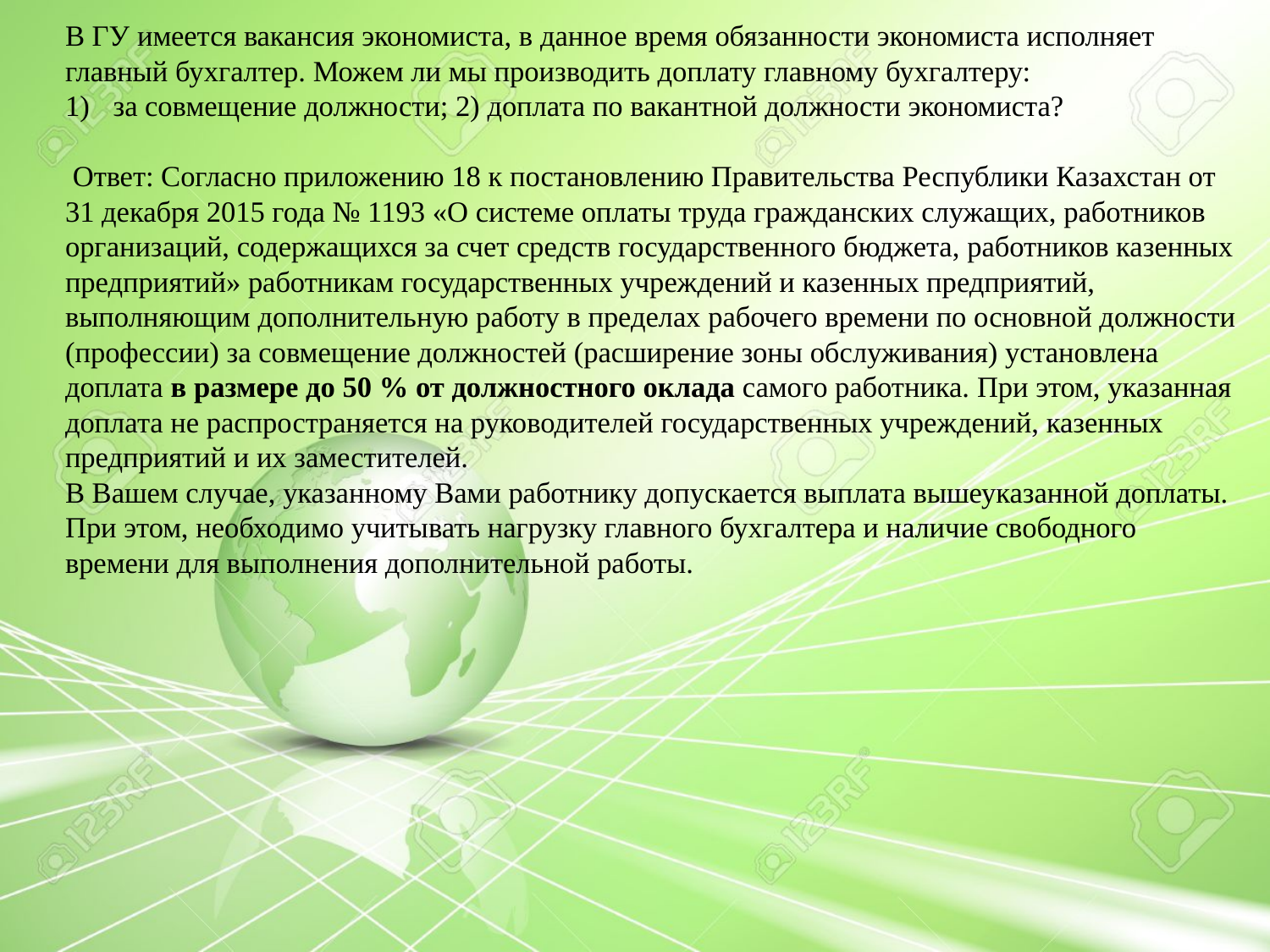

В ГУ имеется вакансия экономиста, в данное время обязанности экономиста исполняет главный бухгалтер. Можем ли мы производить доплату главному бухгалтеру:
за совмещение должности; 2) доплата по вакантной должности экономиста?

 Ответ: Согласно приложению 18 к постановлению Правительства Республики Казахстан от 31 декабря 2015 года № 1193 «О системе оплаты труда гражданских служащих, работников организаций, содержащихся за счет средств государственного бюджета, работников казенных предприятий» работникам государственных учреждений и казенных предприятий, выполняющим дополнительную работу в пределах рабочего времени по основной должности (профессии) за совмещение должностей (расширение зоны обслуживания) установлена доплата в размере до 50 % от должностного оклада самого работника. При этом, указанная доплата не распространяется на руководителей государственных учреждений, казенных предприятий и их заместителей.
В Вашем случае, указанному Вами работнику допускается выплата вышеуказанной доплаты. При этом, необходимо учитывать нагрузку главного бухгалтера и наличие свободного времени для выполнения дополнительной работы.